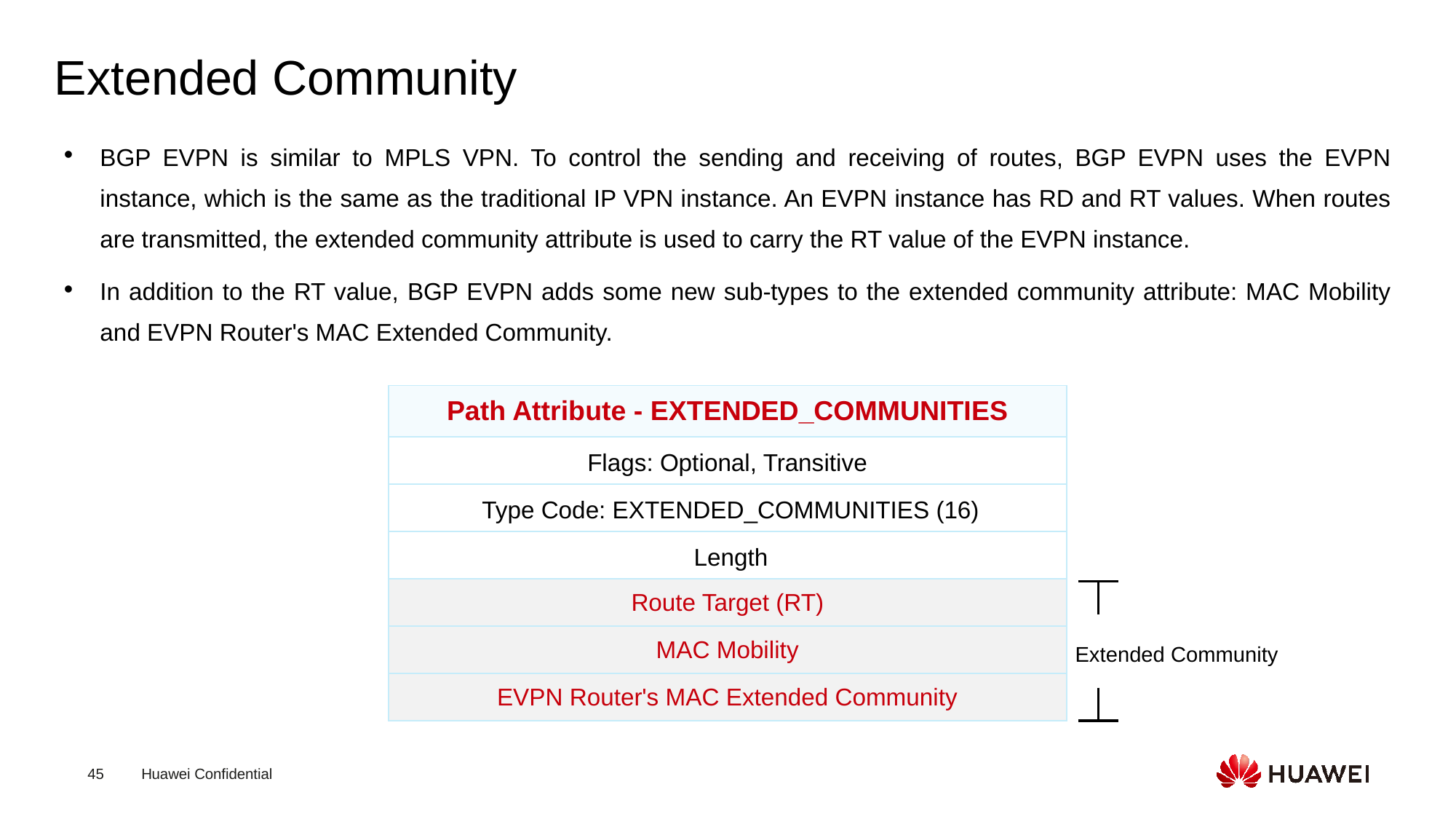

# Extended Community
BGP EVPN is similar to MPLS VPN. To control the sending and receiving of routes, BGP EVPN uses the EVPN instance, which is the same as the traditional IP VPN instance. An EVPN instance has RD and RT values. When routes are transmitted, the extended community attribute is used to carry the RT value of the EVPN instance.
In addition to the RT value, BGP EVPN adds some new sub-types to the extended community attribute: MAC Mobility and EVPN Router's MAC Extended Community.
| Path Attribute - EXTENDED\_COMMUNITIES |
| --- |
| Flags: Optional, Transitive |
| Type Code: EXTENDED\_COMMUNITIES (16) |
| Length |
| Route Target (RT) |
| MAC Mobility |
| EVPN Router's MAC Extended Community |
 Extended Community